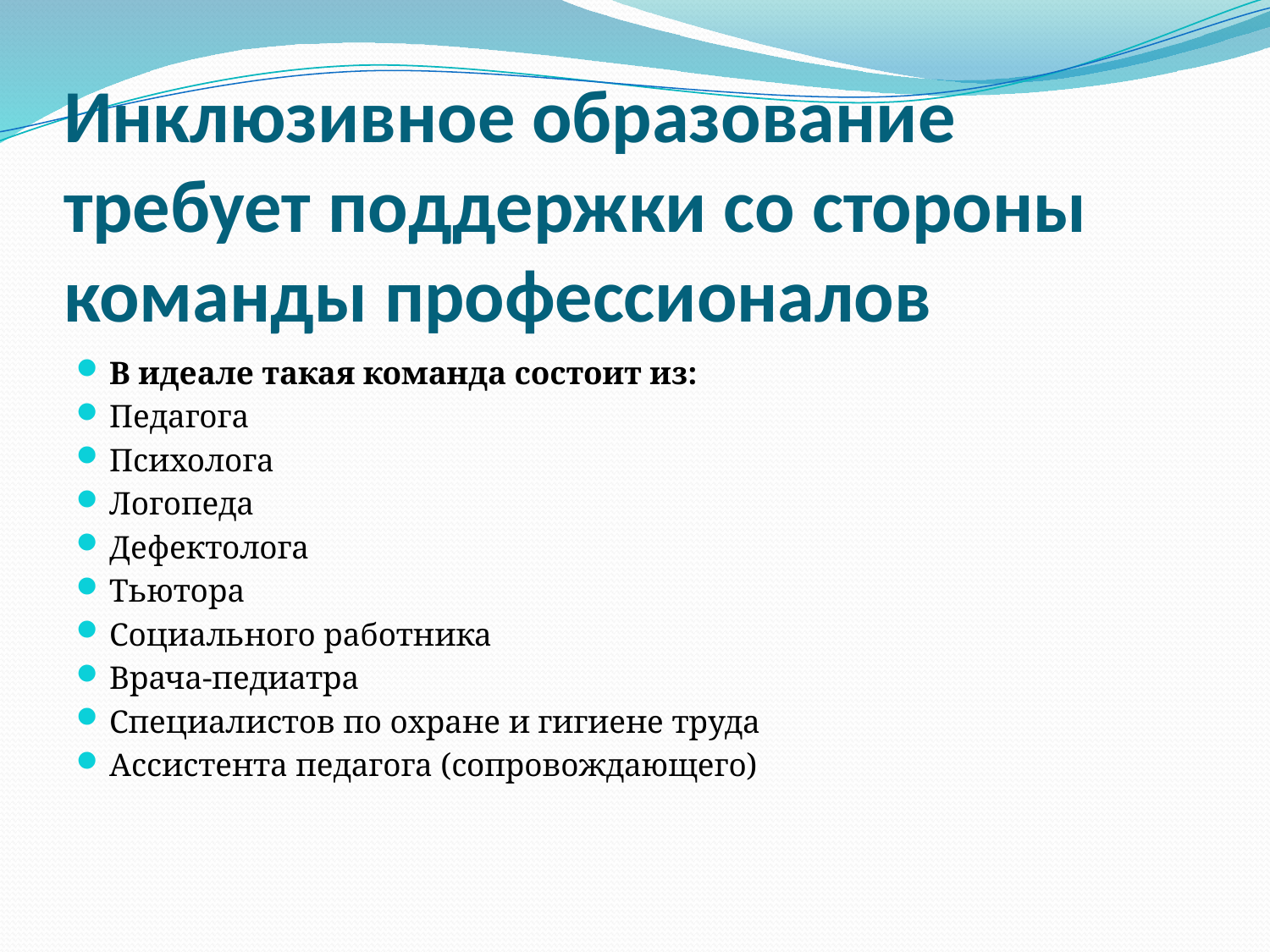

# Инклюзивное образование требует поддержки со стороны команды профессионалов
В идеале такая команда состоит из:
Педагога
Психолога
Логопеда
Дефектолога
Тьютора
Социального работника
Врача-педиатра
Специалистов по охране и гигиене труда
Ассистента педагога (сопровождающего)